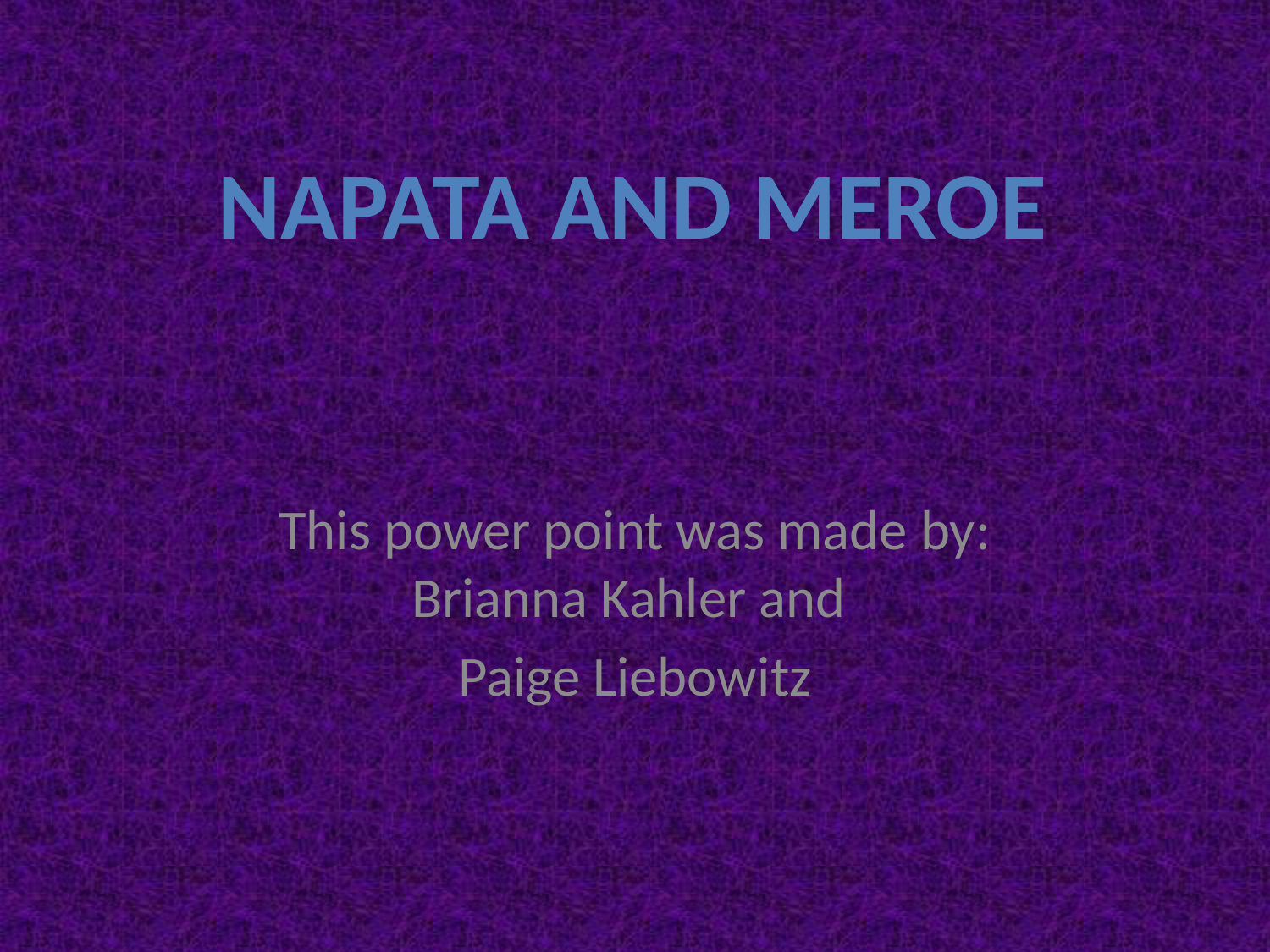

Napata and Meroe
This power point was made by: Brianna Kahler and
Paige Liebowitz